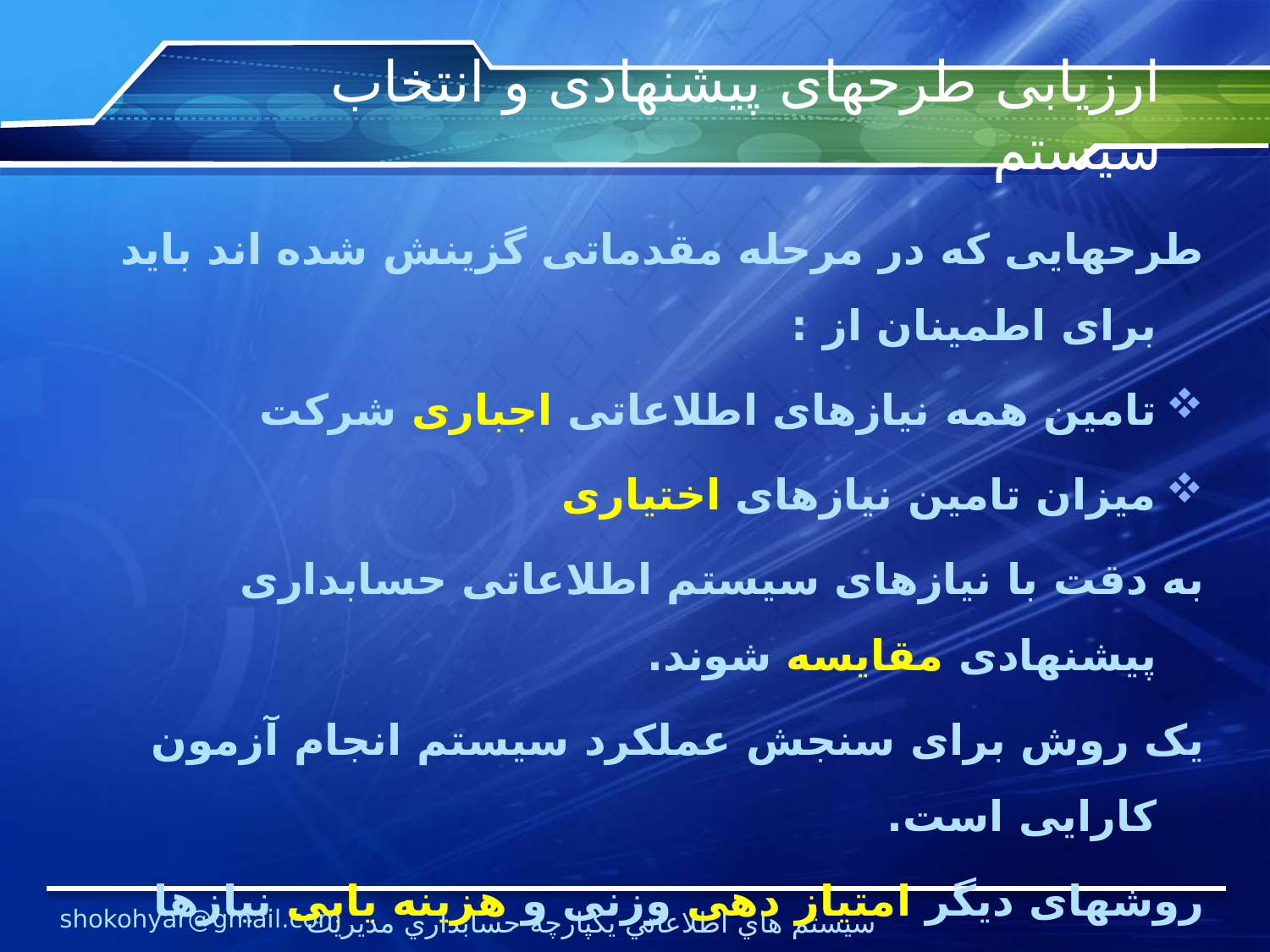

# ارزیابی طرحهای پیشنهادی و انتخاب سیستم
طرحهایی که در مرحله مقدماتی گزینش شده اند باید برای اطمینان از :
تامین همه نیازهای اطلاعاتی اجباری شرکت
میزان تامین نیازهای اختیاری
به دقت با نیازهای سیستم اطلاعاتی حسابداری پیشنهادی مقایسه شوند.
یک روش برای سنجش عملکرد سیستم انجام آزمون کارایی است.
روشهای دیگر امتیاز دهی وزنی و هزینه یابی نیازها است.